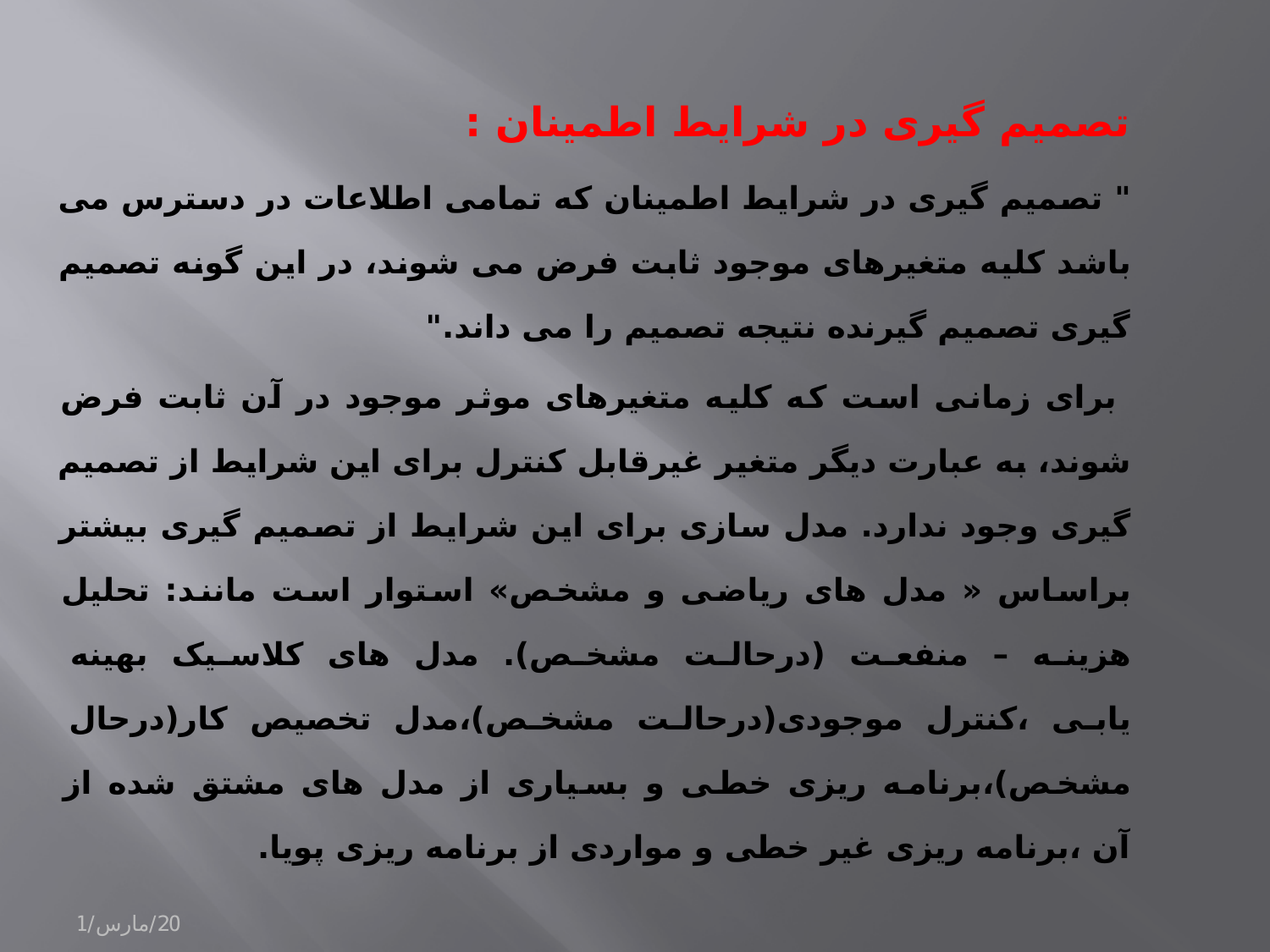

تصمیم گیری در شرایط اطمینان :
" تصمیم گیری در شرایط اطمینان که تمامی اطلاعات در دسترس می باشد کلیه متغیرهای موجود ثابت فرض می شوند، در این گونه تصمیم گیری تصمیم گیرنده نتیجه تصمیم را می داند."
 برای زمانی است که کلیه متغیرهای موثر موجود در آن ثابت فرض شوند، به عبارت دیگر متغیر غیرقابل کنترل برای این شرایط از تصمیم گیری وجود ندارد. مدل سازی برای این شرایط از تصمیم گیری بیشتر براساس « مدل های ریاضی و مشخص» استوار است مانند: تحلیل هزینه – منفعت (درحالت مشخص). مدل های کلاسیک بهینه یابی ،کنترل موجودی(درحالت مشخص)،مدل تخصیص کار(درحال مشخص)،برنامه ریزی خطی و بسیاری از مدل های مشتق شده از آن ،برنامه ریزی غیر خطی و مواردی از برنامه ریزی پویا.

20/مارس/1